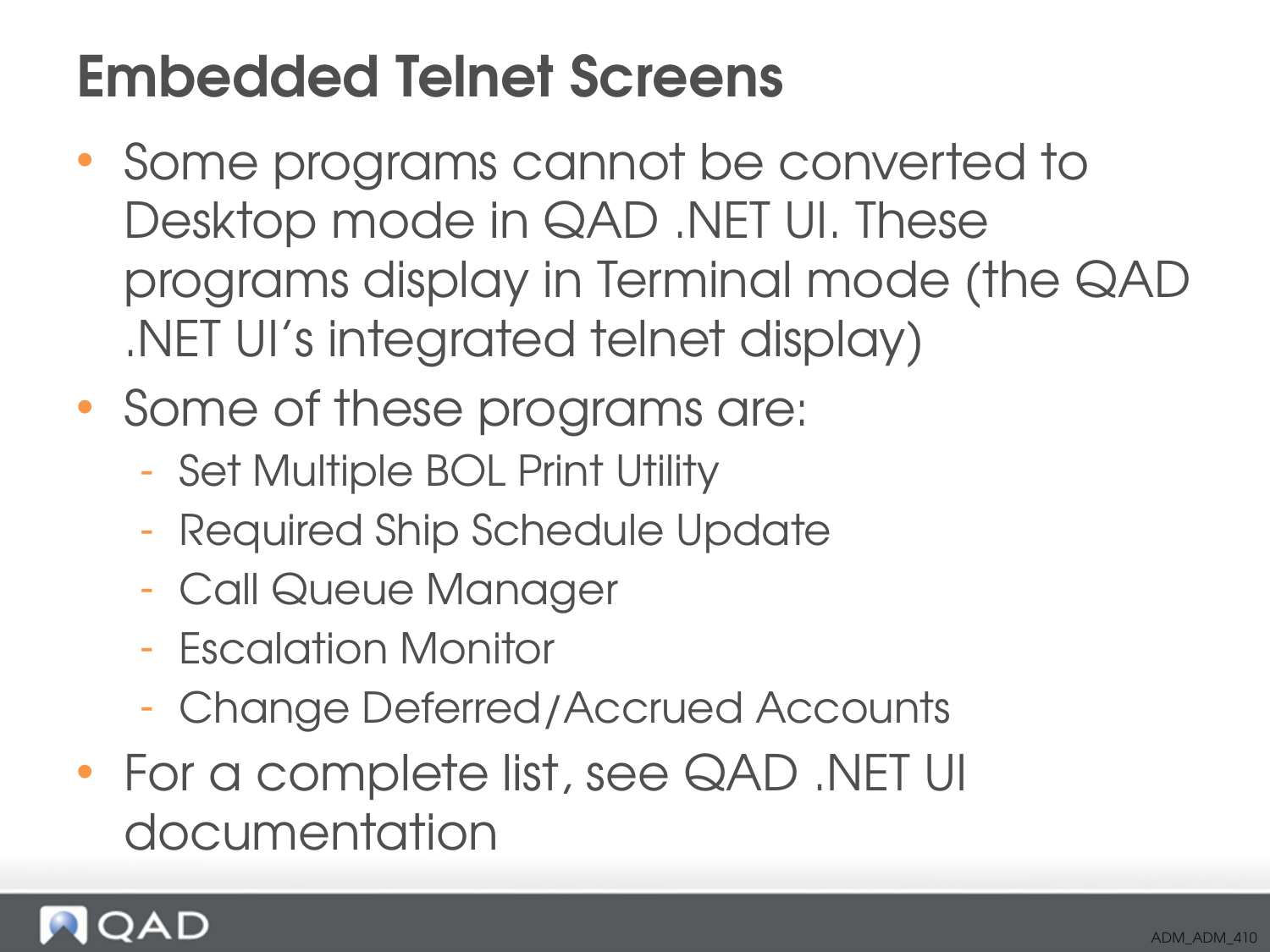

# Embedded Telnet Screens
Some programs cannot be converted to Desktop mode in QAD .NET UI. These programs display in Terminal mode (the QAD .NET UI’s integrated telnet display)
Some of these programs are:
Set Multiple BOL Print Utility
Required Ship Schedule Update
Call Queue Manager
Escalation Monitor
Change Deferred/Accrued Accounts
For a complete list, see QAD .NET UI documentation
ADM_ADM_410